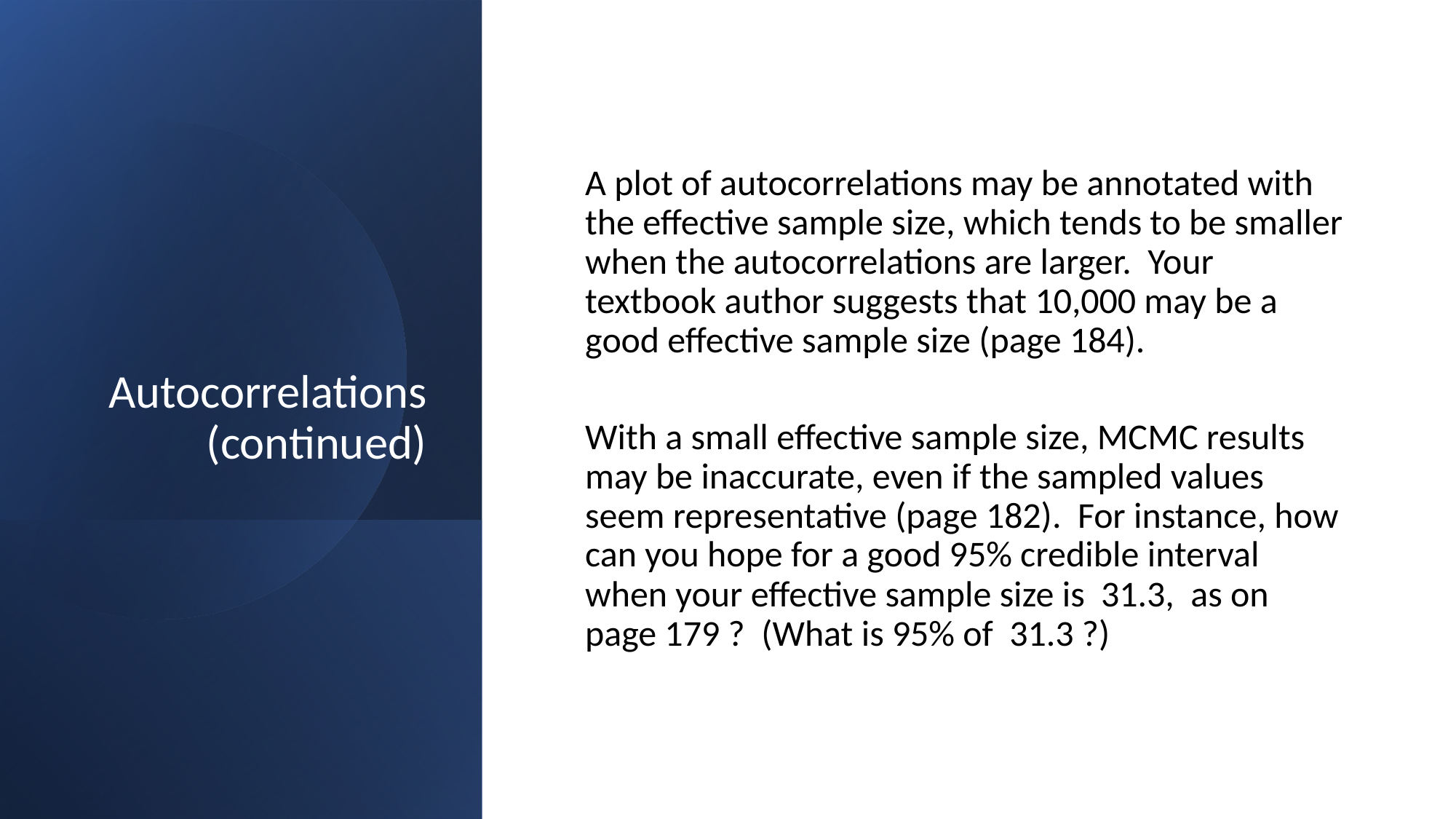

# Autocorrelations (continued)
A plot of autocorrelations may be annotated with the effective sample size, which tends to be smaller when the autocorrelations are larger.  Your textbook author suggests that 10,000 may be a good effective sample size (page 184).

With a small effective sample size, MCMC results may be inaccurate, even if the sampled values seem representative (page 182).  For instance, how can you hope for a good 95% credible interval when your effective sample size is  31.3,  as on page 179 ?  (What is 95% of  31.3 ?)